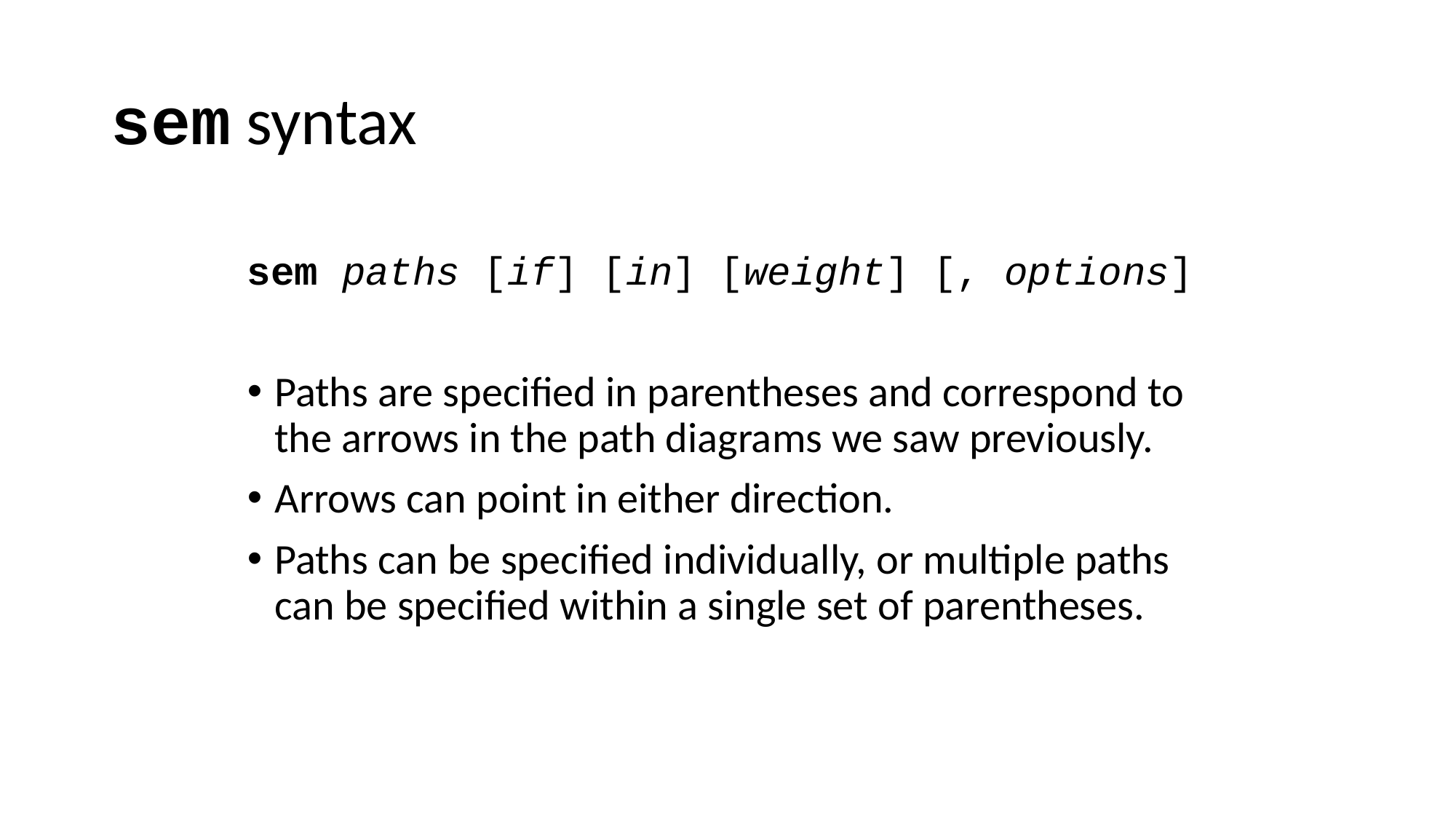

# sem syntax
sem paths [if] [in] [weight] [, options]

Paths are specified in parentheses and correspond to the arrows in the path diagrams we saw previously.
Arrows can point in either direction.
Paths can be specified individually, or multiple paths can be specified within a single set of parentheses.